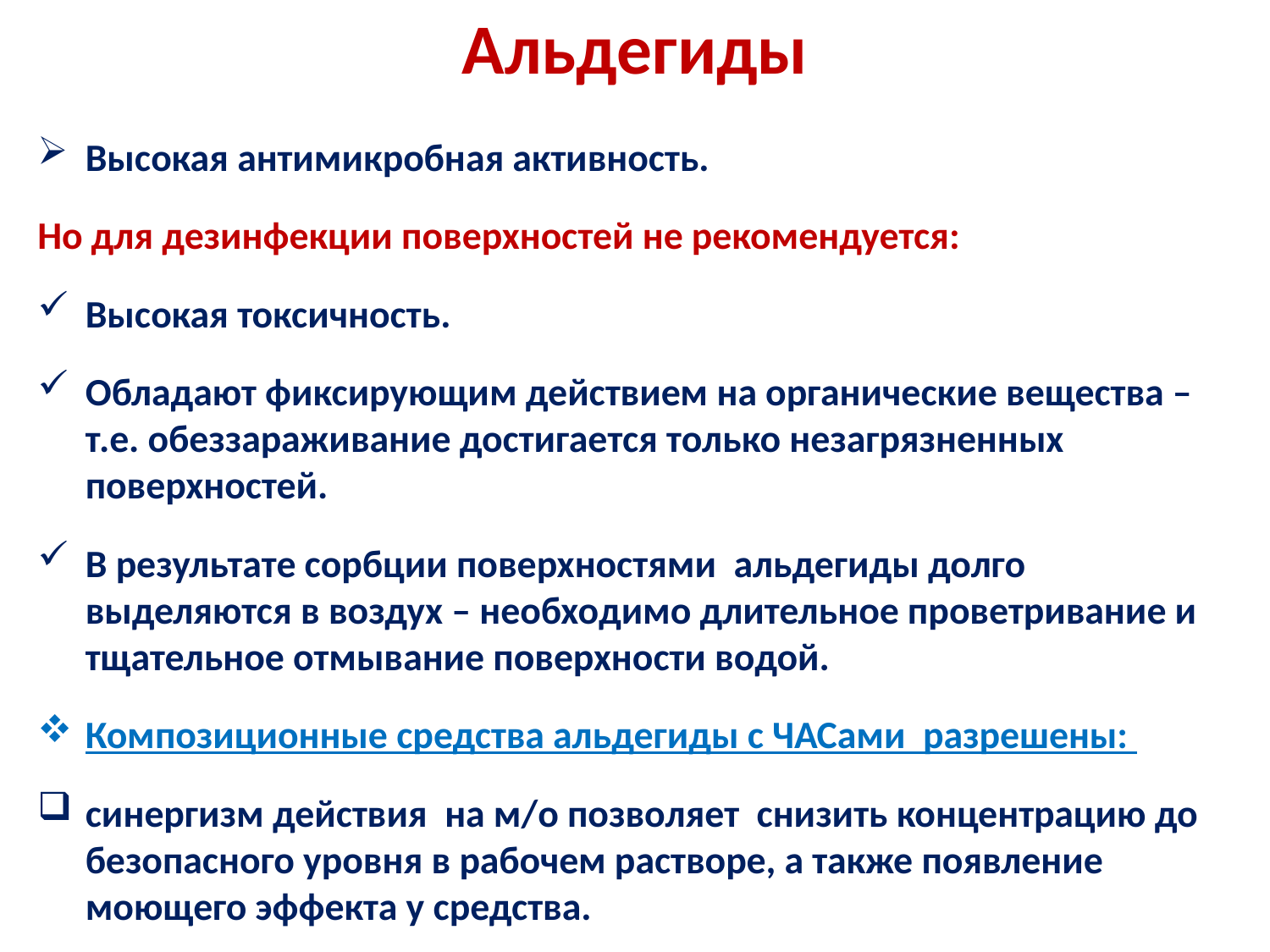

# Альдегиды
Высокая антимикробная активность.
Но для дезинфекции поверхностей не рекомендуется:
Высокая токсичность.
Обладают фиксирующим действием на органические вещества – т.е. обеззараживание достигается только незагрязненных поверхностей.
В результате сорбции поверхностями  альдегиды долго выделяются в воздух – необходимо длительное проветривание и тщательное отмывание поверхности водой.
Композиционные средства альдегиды с ЧАСами  разрешены:
синергизм действия  на м/о позволяет  снизить концентрацию до безопасного уровня в рабочем растворе, а также появление моющего эффекта у средства.